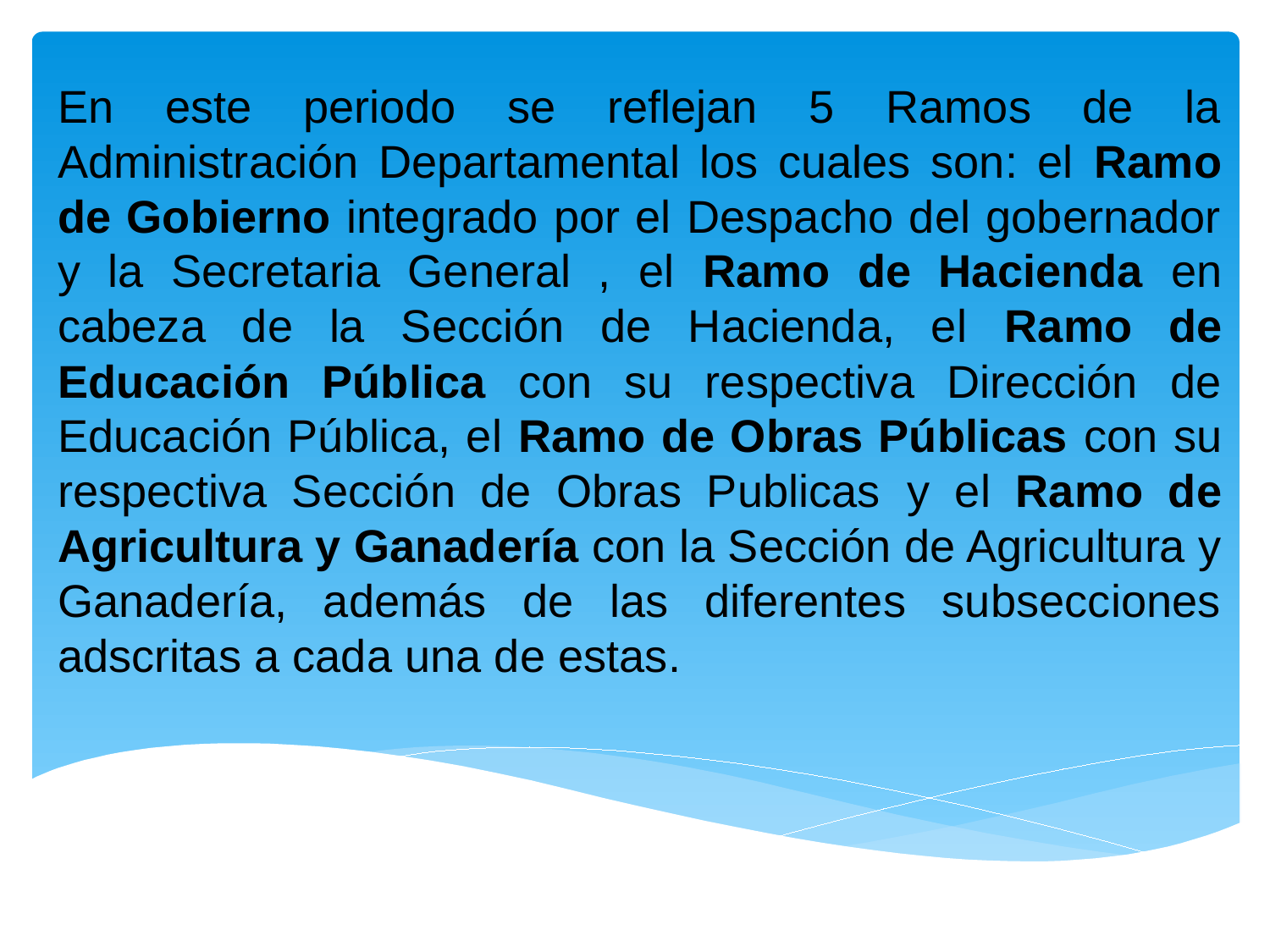

En este periodo se reflejan 5 Ramos de la Administración Departamental los cuales son: el Ramo de Gobierno integrado por el Despacho del gobernador y la Secretaria General , el Ramo de Hacienda en cabeza de la Sección de Hacienda, el Ramo de Educación Pública con su respectiva Dirección de Educación Pública, el Ramo de Obras Públicas con su respectiva Sección de Obras Publicas y el Ramo de Agricultura y Ganadería con la Sección de Agricultura y Ganadería, además de las diferentes subsecciones adscritas a cada una de estas.